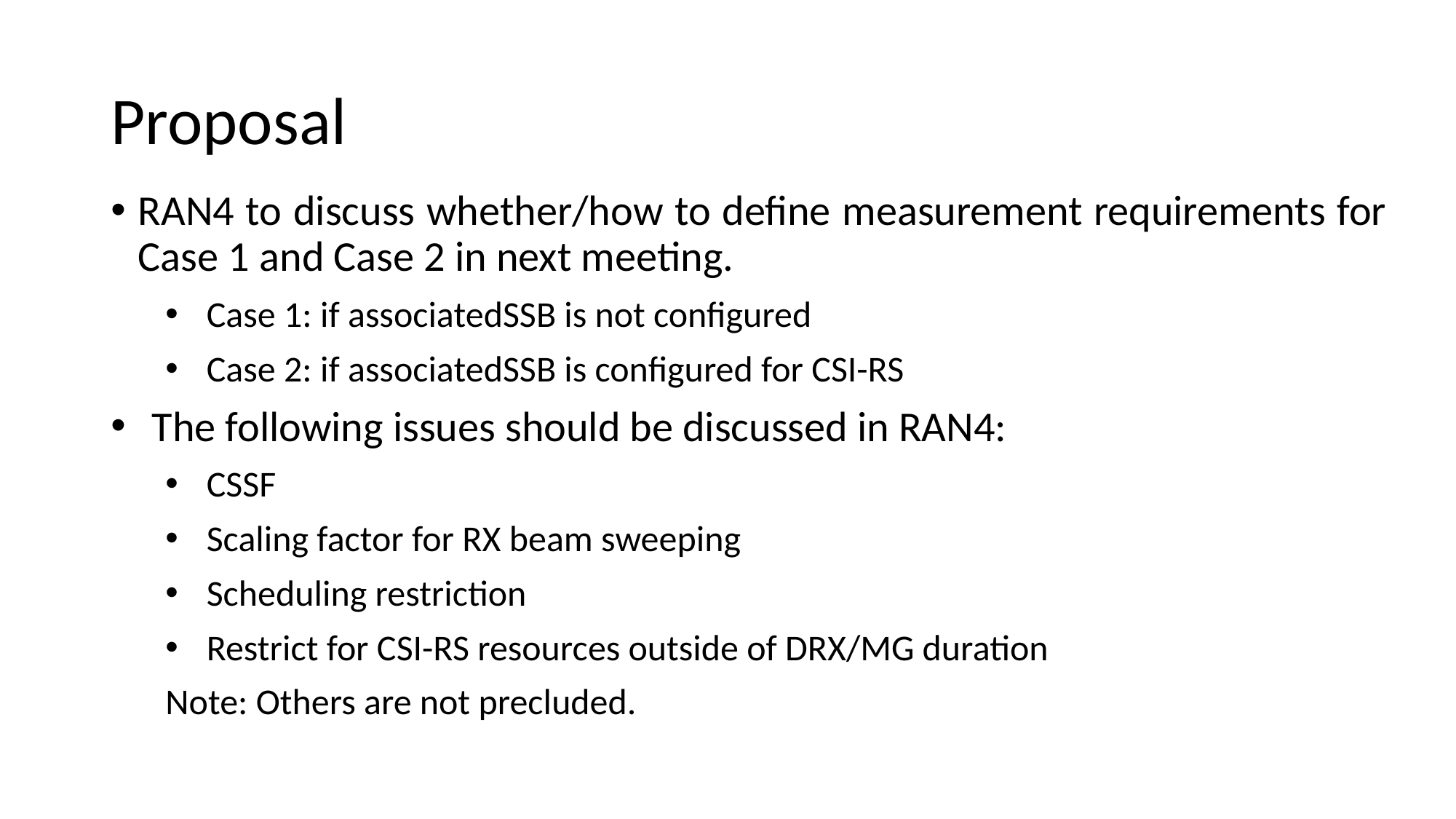

# Proposal
RAN4 to discuss whether/how to define measurement requirements for Case 1 and Case 2 in next meeting.
Case 1: if associatedSSB is not configured
Case 2: if associatedSSB is configured for CSI-RS
The following issues should be discussed in RAN4:
CSSF
Scaling factor for RX beam sweeping
Scheduling restriction
Restrict for CSI-RS resources outside of DRX/MG duration
Note: Others are not precluded.